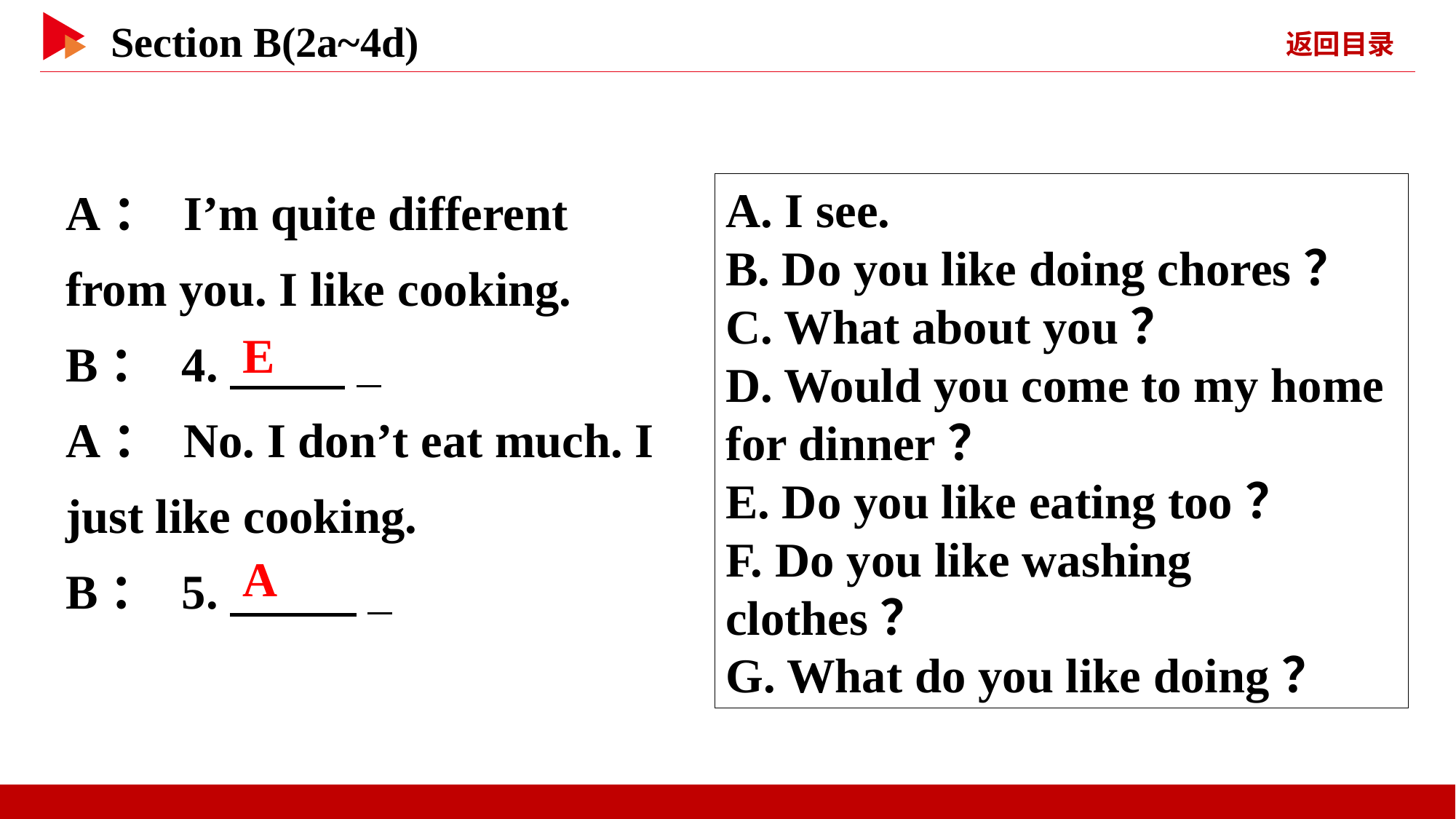

A： I’m quite different from you. I like cooking.
B： 4.　      _
A： No. I don’t eat much. I just like cooking.
B： 5.　       _
A. I see.
B. Do you like doing chores？
C. What about you？
D. Would you come to my home for dinner？
E. Do you like eating too？
F. Do you like washing clothes？
G. What do you like doing？
E
A